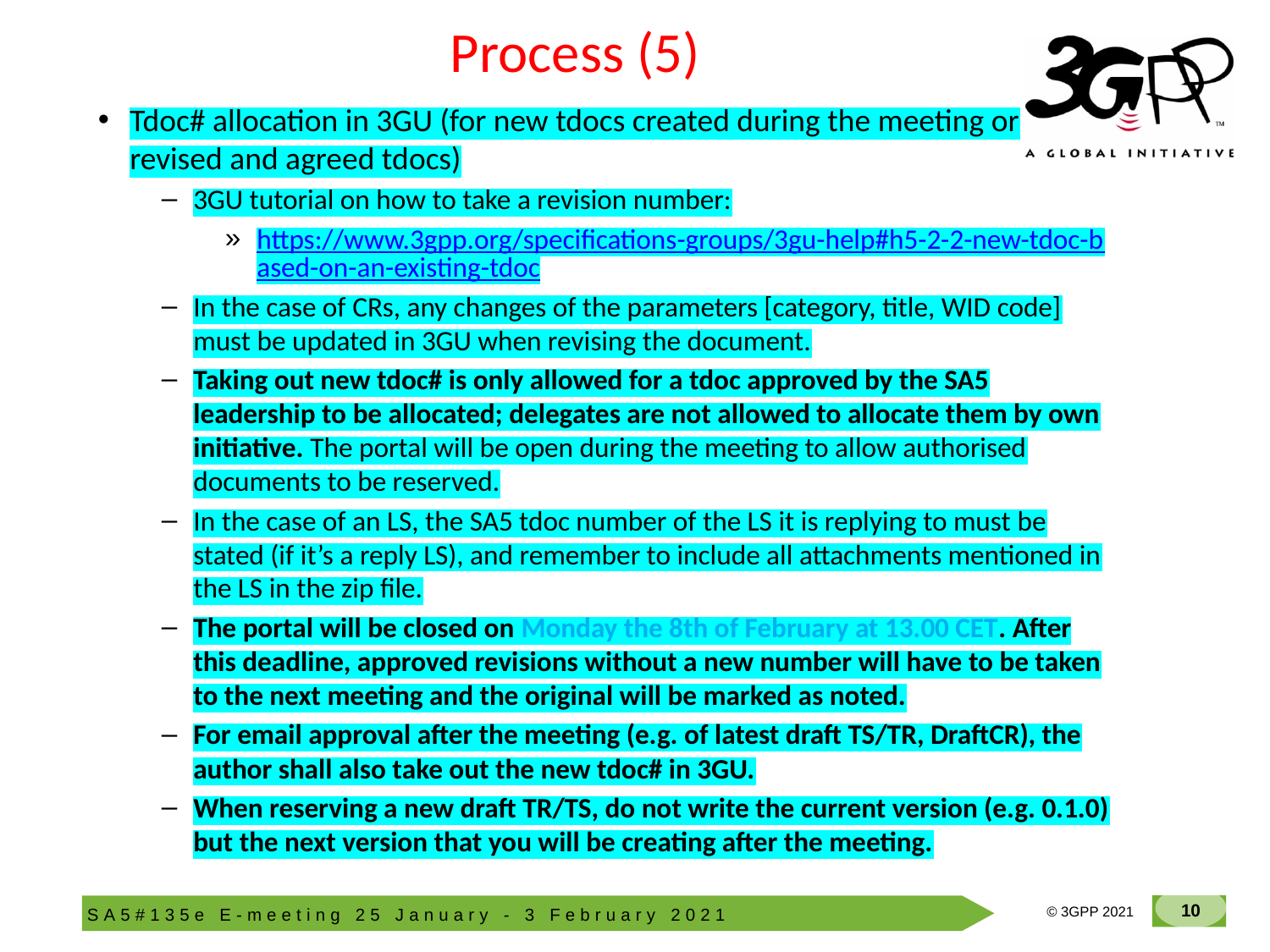

# Process (5)
Tdoc# allocation in 3GU (for new tdocs created during the meeting or revised and agreed tdocs)
3GU tutorial on how to take a revision number:
https://www.3gpp.org/specifications-groups/3gu-help#h5-2-2-new-tdoc-based-on-an-existing-tdoc
In the case of CRs, any changes of the parameters [category, title, WID code] must be updated in 3GU when revising the document.
Taking out new tdoc# is only allowed for a tdoc approved by the SA5 leadership to be allocated; delegates are not allowed to allocate them by own initiative. The portal will be open during the meeting to allow authorised documents to be reserved.
In the case of an LS, the SA5 tdoc number of the LS it is replying to must be stated (if it’s a reply LS), and remember to include all attachments mentioned in the LS in the zip file.
The portal will be closed on Monday the 8th of February at 13.00 CET. After this deadline, approved revisions without a new number will have to be taken to the next meeting and the original will be marked as noted.
For email approval after the meeting (e.g. of latest draft TS/TR, DraftCR), the author shall also take out the new tdoc# in 3GU.
When reserving a new draft TR/TS, do not write the current version (e.g. 0.1.0) but the next version that you will be creating after the meeting.